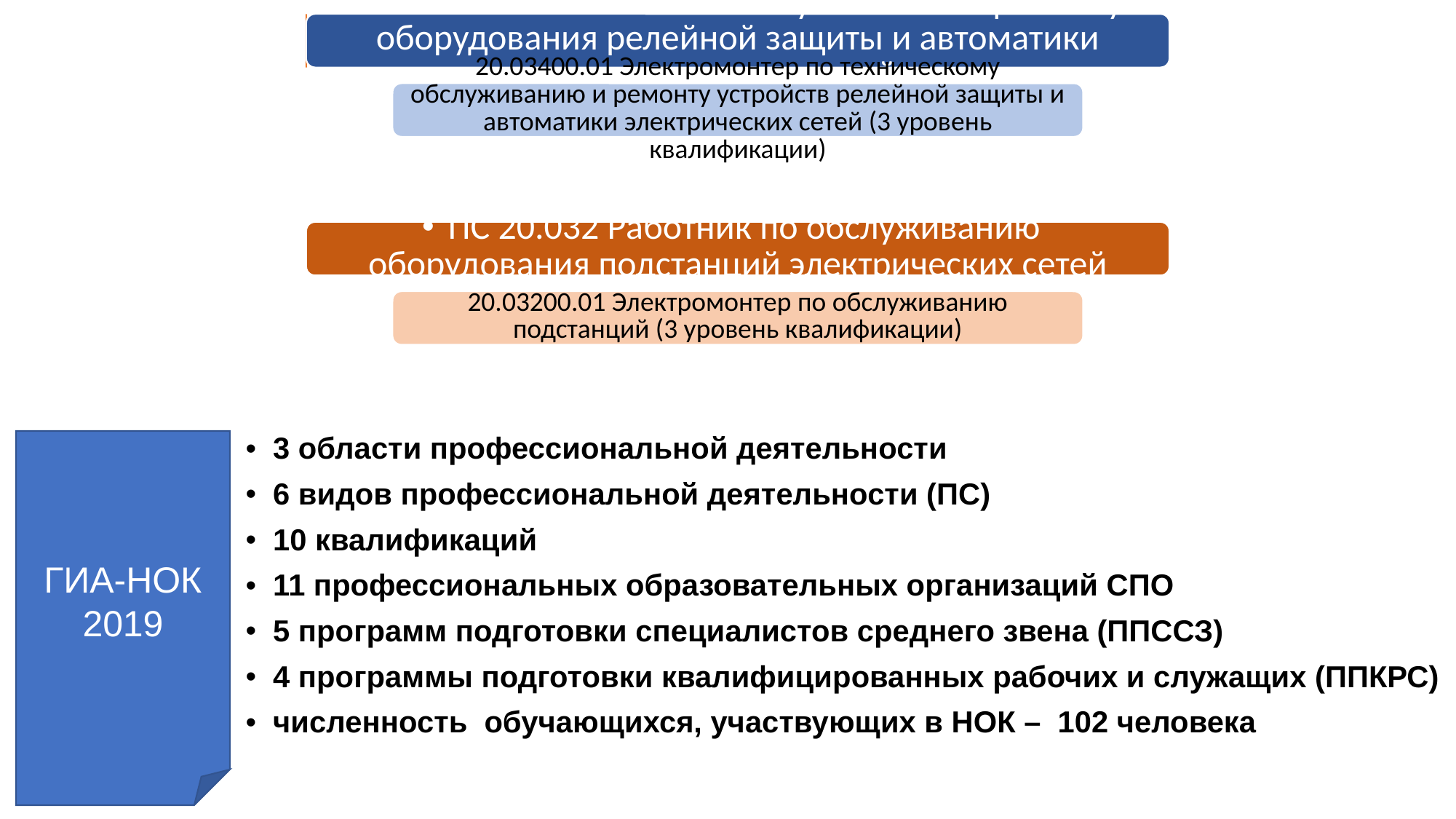

ПС 20.032 Работник по обслуживанию оборудования подстанций электрических сетей
20.03200.01 Электромонтер по обслуживанию подстанций (3 уровень квалификации)
3 области профессиональной деятельности
6 видов профессиональной деятельности (ПС)
10 квалификаций
11 профессиональных образовательных организаций СПО
5 программ подготовки специалистов среднего звена (ППССЗ)
4 программы подготовки квалифицированных рабочих и служащих (ППКРС)
численность  обучающихся, участвующих в НОК –  102 человека

ГИА-НОК 2019